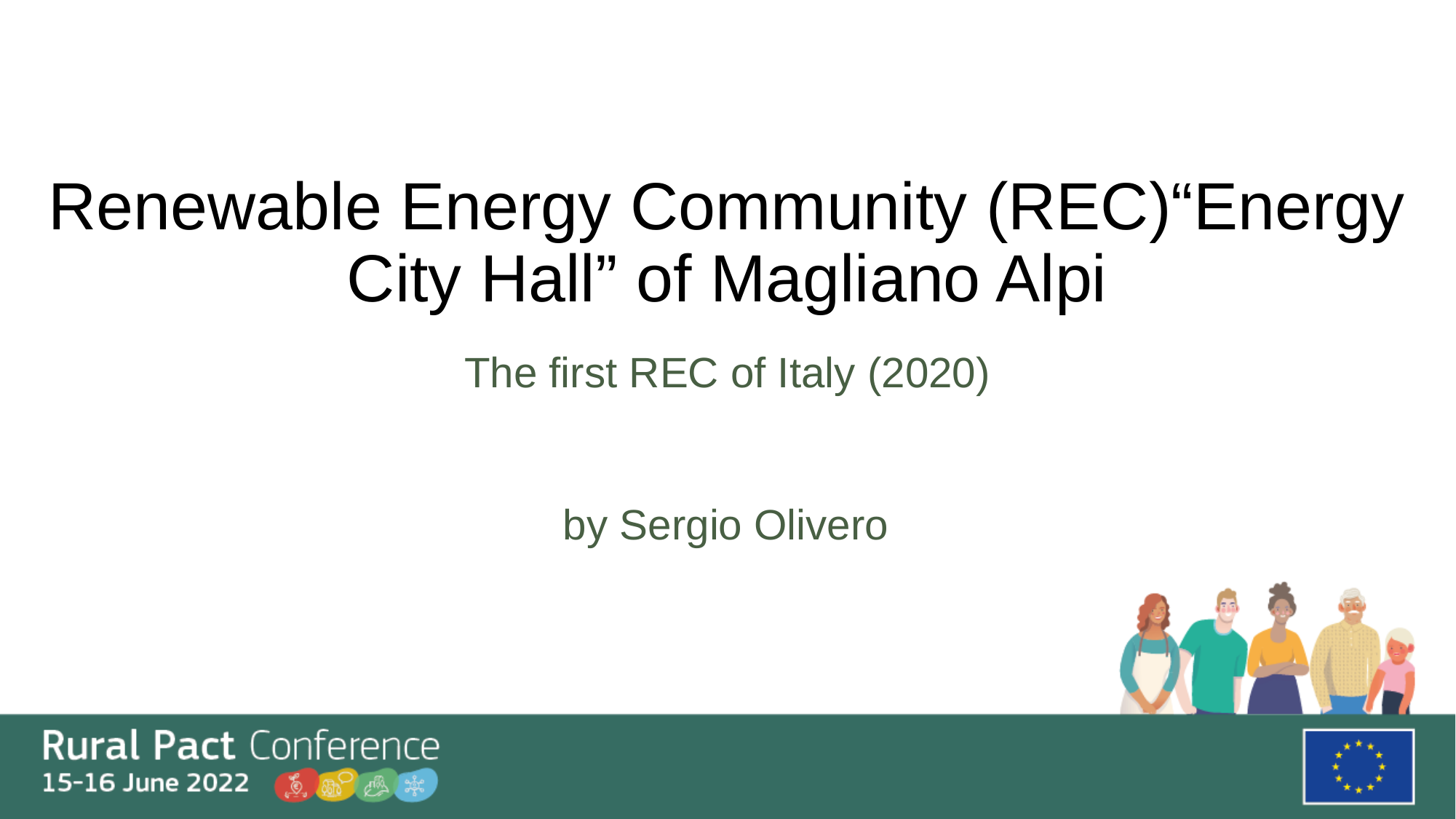

# Renewable Energy Community (REC)“Energy City Hall” of Magliano Alpi
The first REC of Italy (2020)

by Sergio Olivero